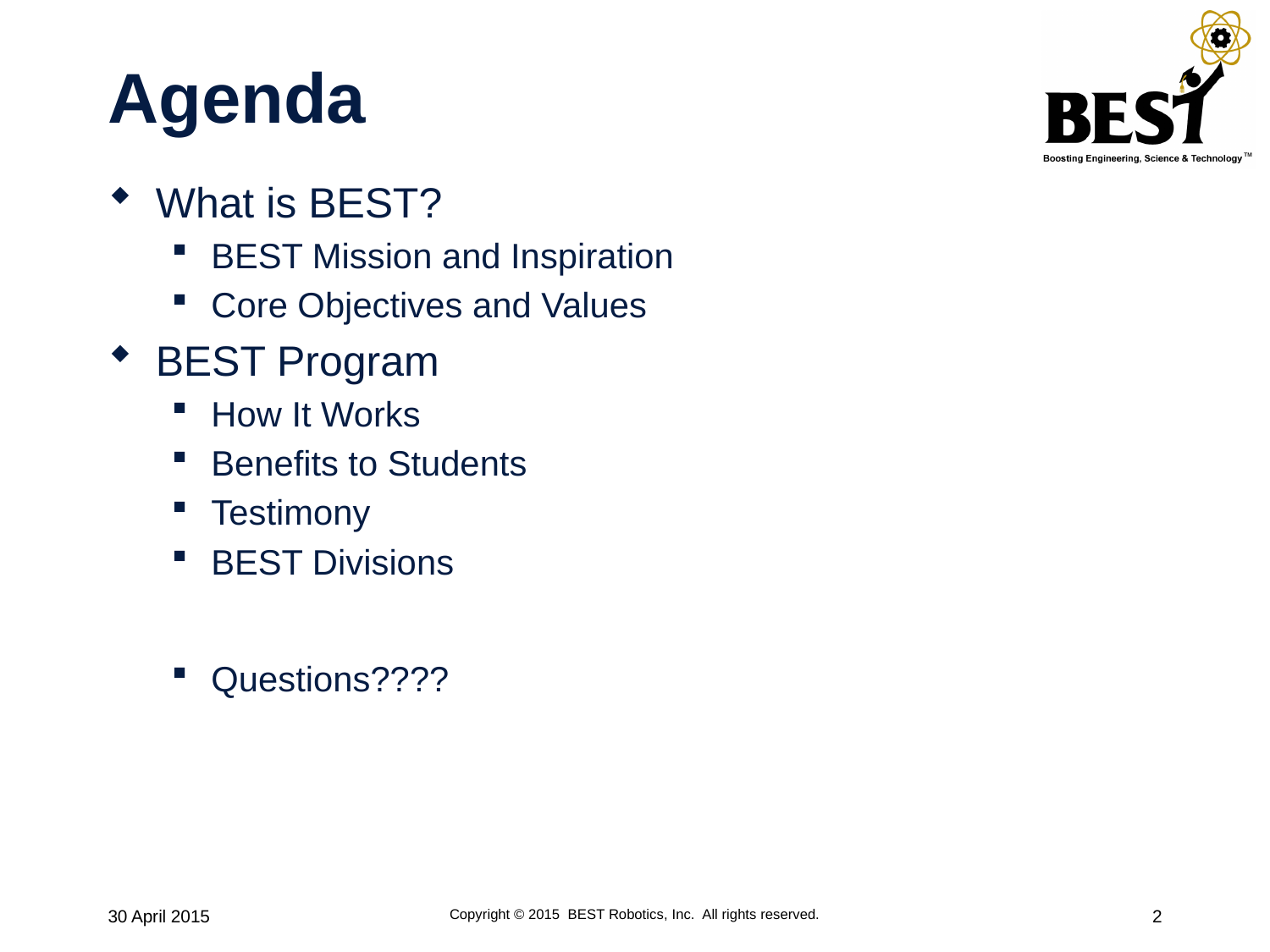

# Agenda
What is BEST?
BEST Mission and Inspiration
Core Objectives and Values
BEST Program
How It Works
Benefits to Students
Testimony
BEST Divisions

Questions????

30 April 2015
Copyright © 2015  BEST Robotics, Inc.  All rights reserved.
2